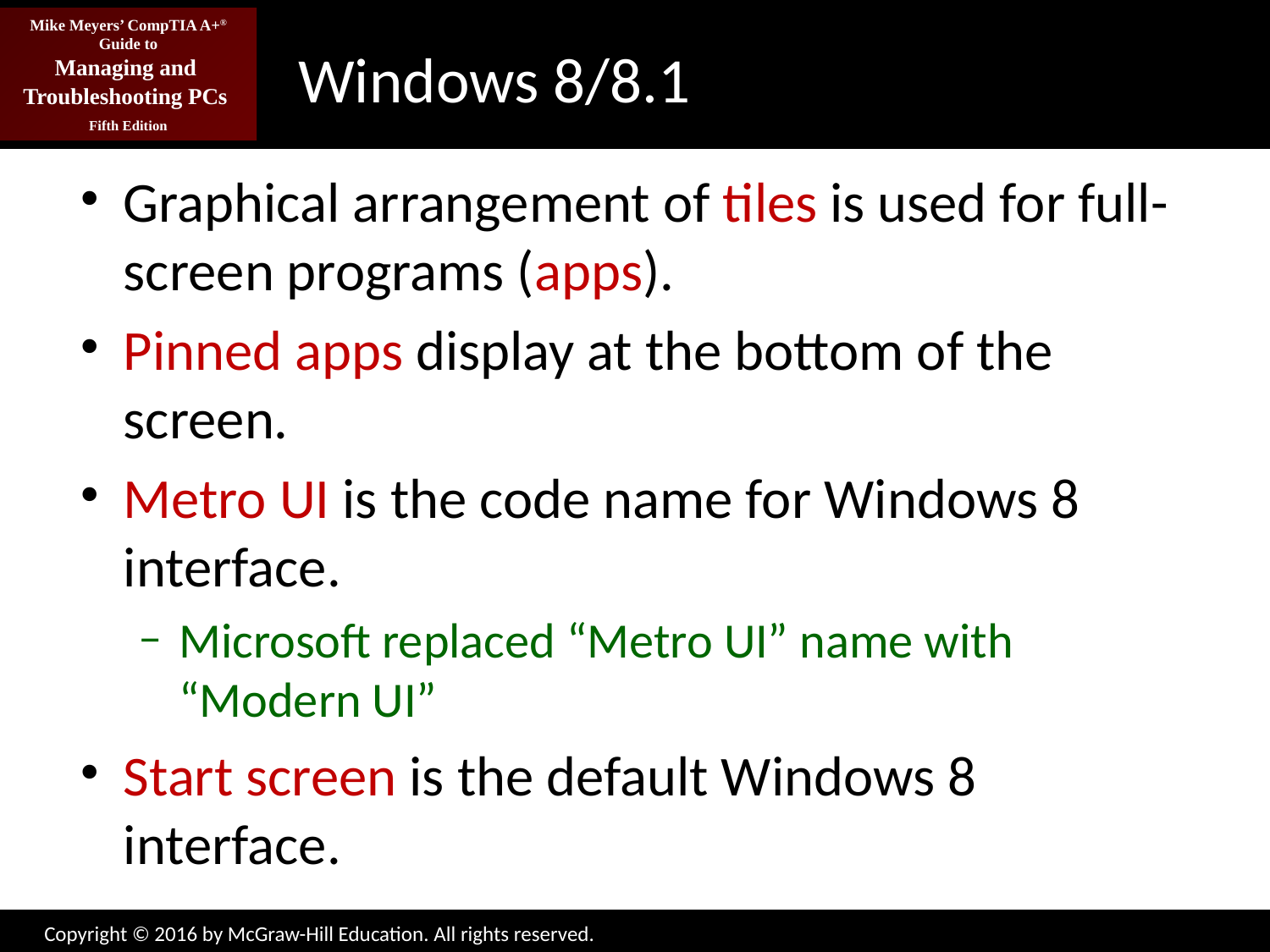

# Windows 8/8.1
Graphical arrangement of tiles is used for full-screen programs (apps).
Pinned apps display at the bottom of the screen.
Metro UI is the code name for Windows 8 interface.
Microsoft replaced “Metro UI” name with “Modern UI”
Start screen is the default Windows 8 interface.